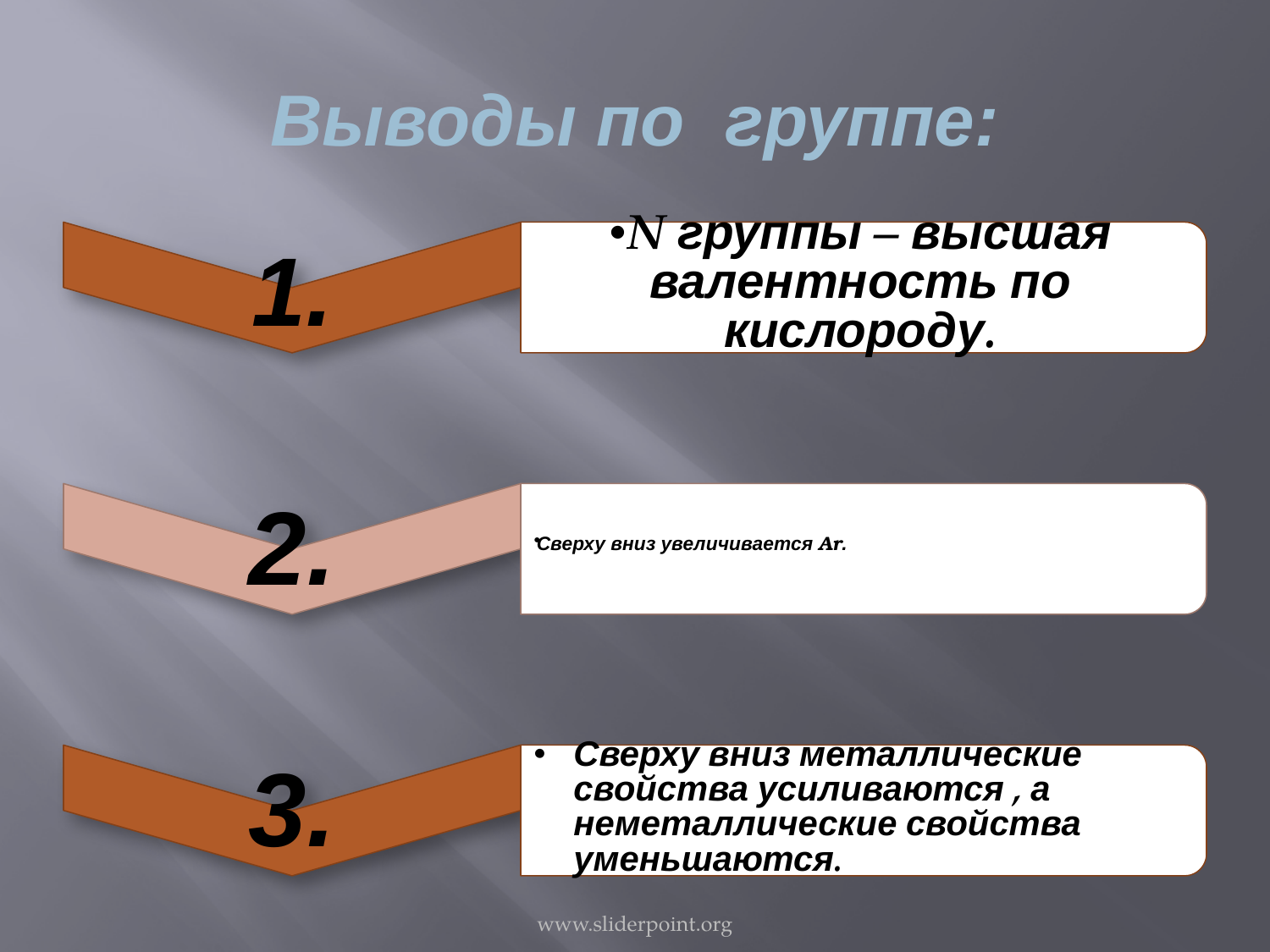

# Выводы по  группе:
1.
N группы – высшая валентность по кислороду.
2.
Сверху вниз увеличивается Ar.
3.
Сверху вниз металлические свойства усиливаются , а неметаллические свойства уменьшаются.
www.sliderpoint.org